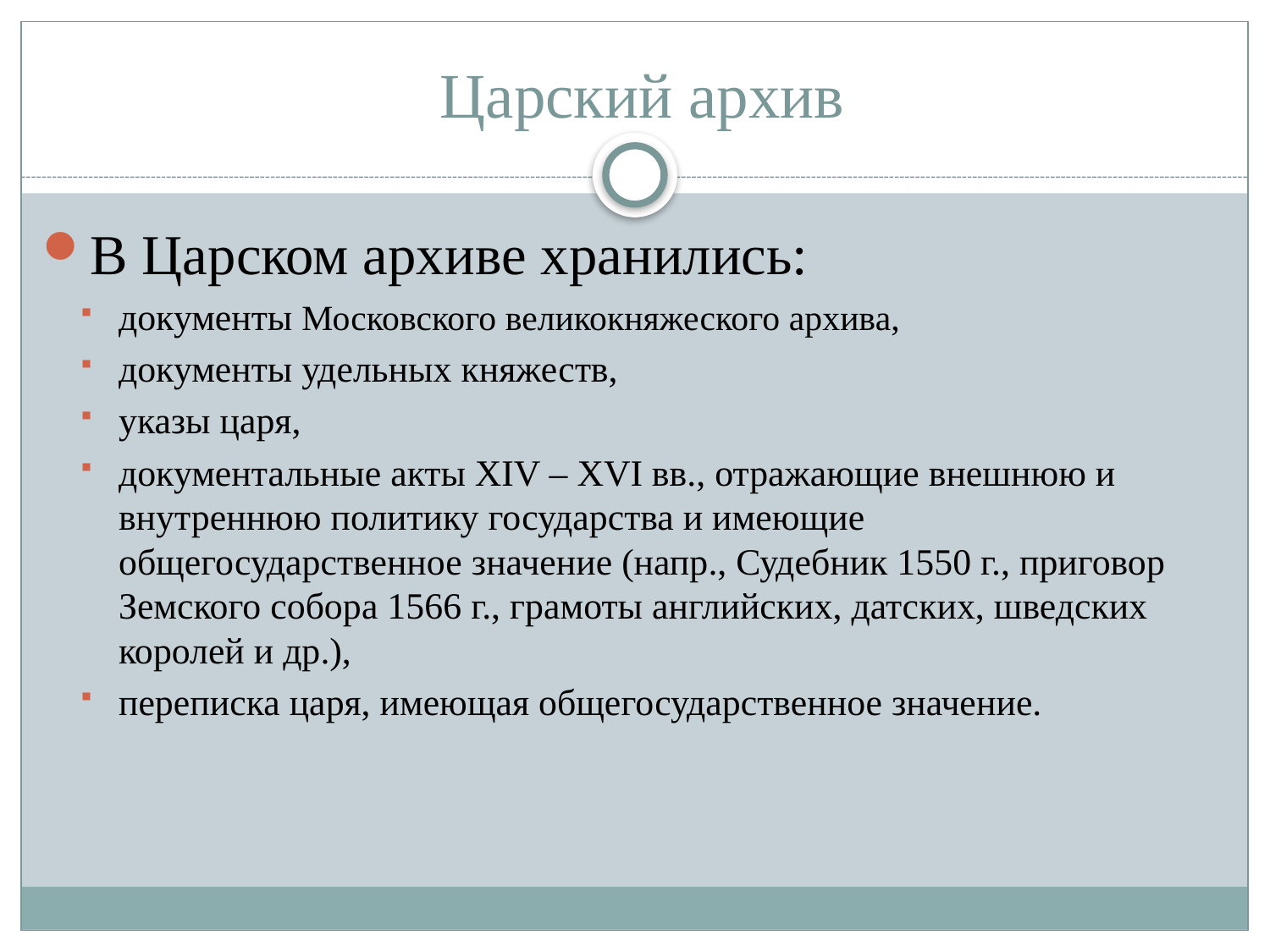

# Царский архив
В Царском архиве хранились:
документы Московского великокняжеского архива,
документы удельных княжеств,
указы царя,
документальные акты XIV – XVI вв., отражающие внешнюю и внутреннюю политику государства и имеющие общегосударственное значение (напр., Судебник 1550 г., приговор Земского собора 1566 г., грамоты английских, датских, шведских королей и др.),
переписка царя, имеющая общегосударственное значение.